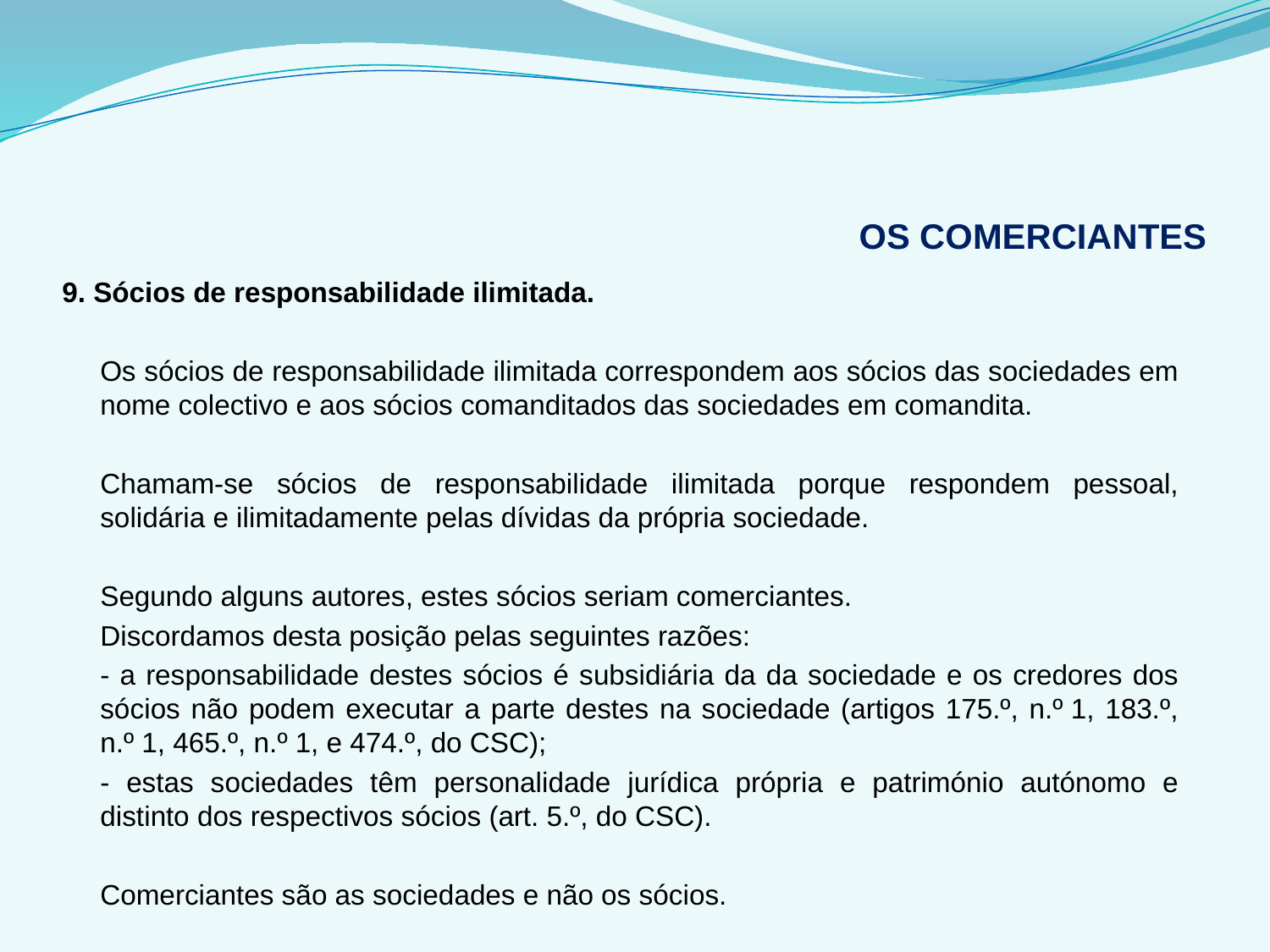

# OS COMERCIANTES
9. Sócios de responsabilidade ilimitada.

	Os sócios de responsabilidade ilimitada correspondem aos sócios das sociedades em nome colectivo e aos sócios comanditados das sociedades em comandita.

	Chamam-se sócios de responsabilidade ilimitada porque respondem pessoal, solidária e ilimitadamente pelas dívidas da própria sociedade.

	Segundo alguns autores, estes sócios seriam comerciantes.
	Discordamos desta posição pelas seguintes razões:
	- a responsabilidade destes sócios é subsidiária da da sociedade e os credores dos sócios não podem executar a parte destes na sociedade (artigos 175.º, n.º 1, 183.º, n.º 1, 465.º, n.º 1, e 474.º, do CSC);
	- estas sociedades têm personalidade jurídica própria e património autónomo e distinto dos respectivos sócios (art. 5.º, do CSC).

	Comerciantes são as sociedades e não os sócios.